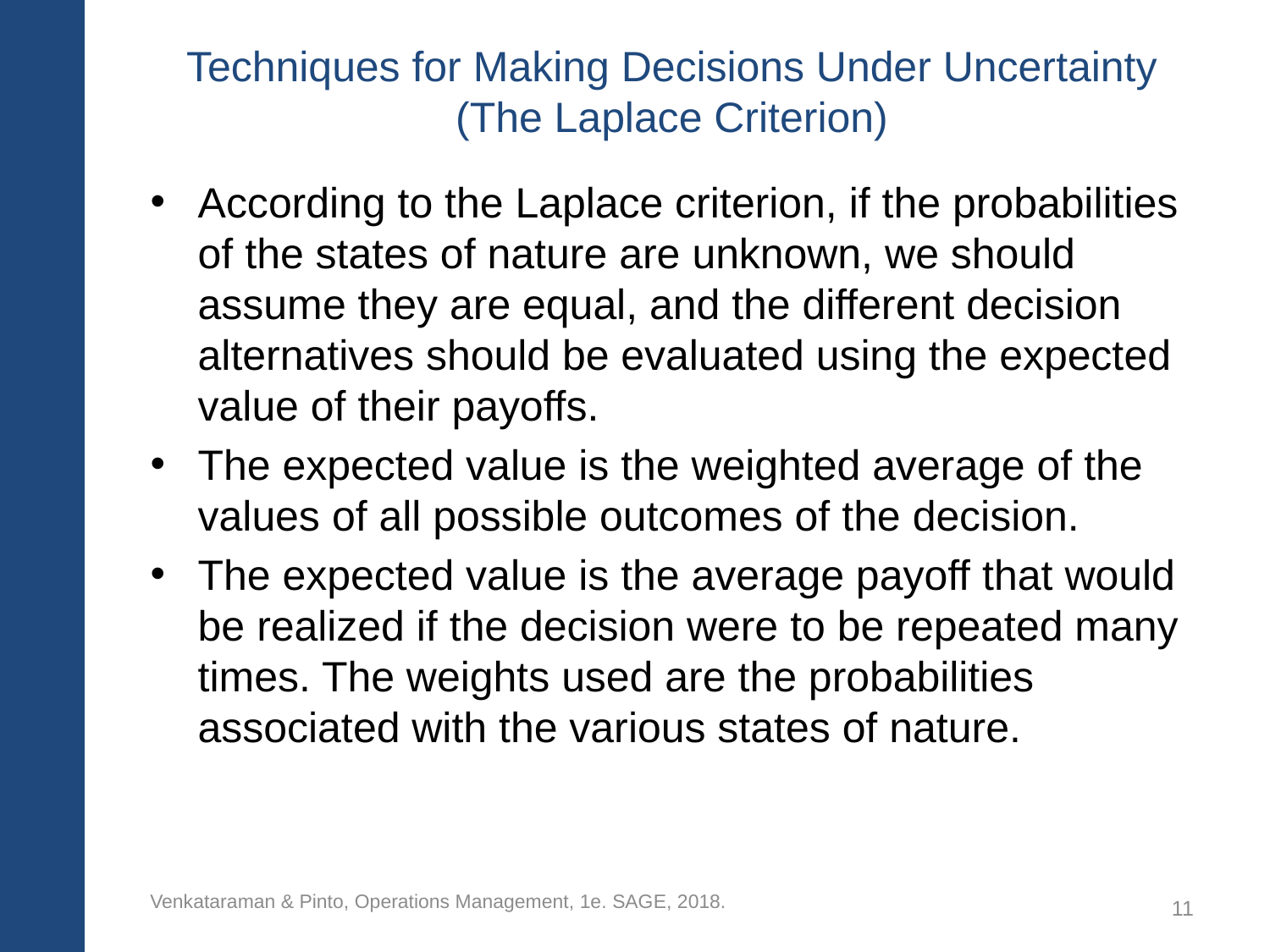

# Techniques for Making Decisions Under Uncertainty (The Laplace Criterion)
According to the Laplace criterion, if the probabilities of the states of nature are unknown, we should assume they are equal, and the different decision alternatives should be evaluated using the expected value of their payoffs.
The expected value is the weighted average of the values of all possible outcomes of the decision.
The expected value is the average payoff that would be realized if the decision were to be repeated many times. The weights used are the probabilities associated with the various states of nature.
Venkataraman & Pinto, Operations Management, 1e. SAGE, 2018.
11